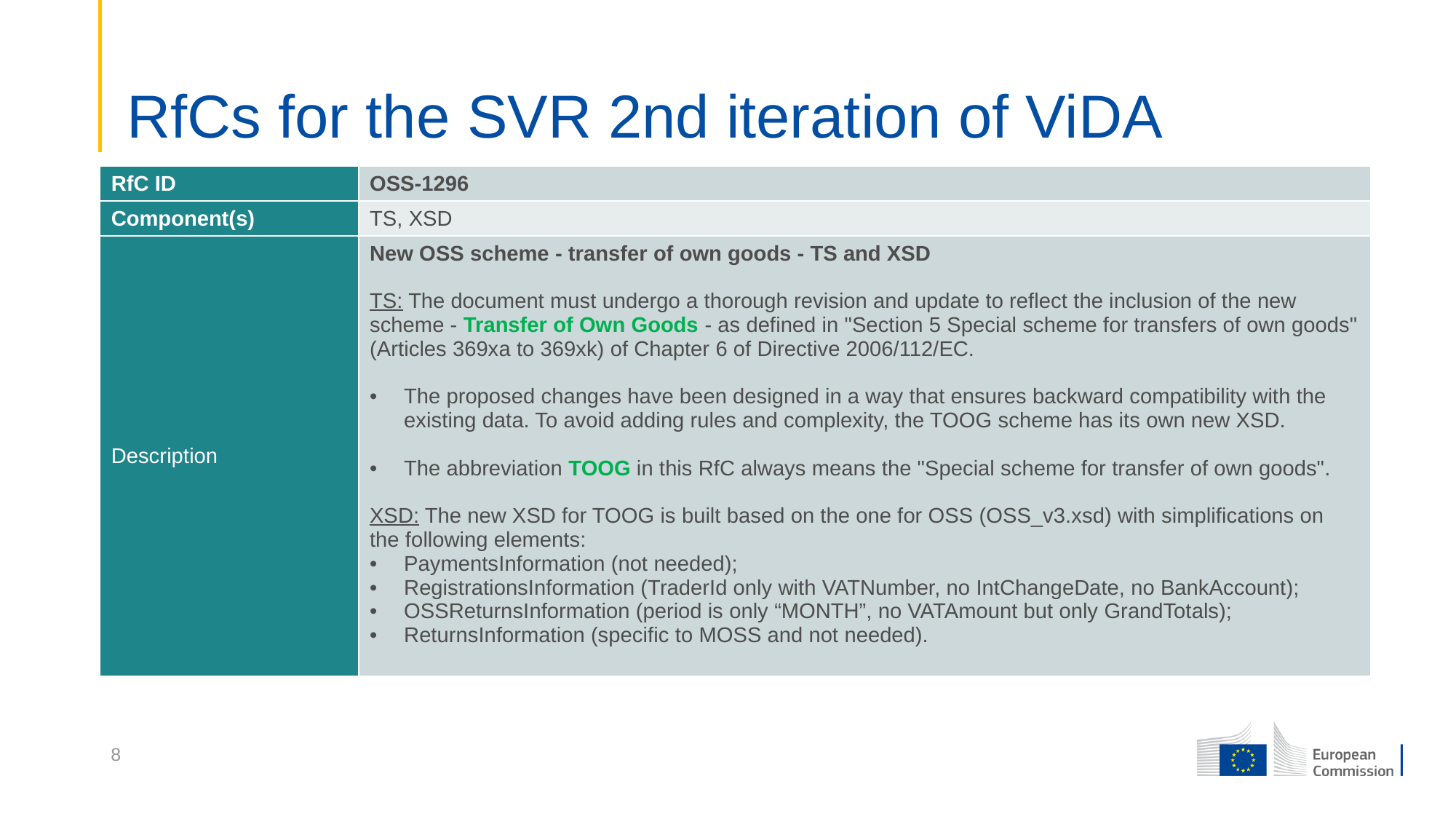

# RfCs for the SVR 2nd iteration of ViDA
| RfC ID | OSS-1296 |
| --- | --- |
| Component(s) | TS, XSD |
| Description | New OSS scheme - transfer of own goods - TS and XSD TS: The document must undergo a thorough revision and update to reflect the inclusion of the new scheme - Transfer of Own Goods - as defined in "Section 5 Special scheme for transfers of own goods" (Articles 369xa to 369xk) of Chapter 6 of Directive 2006/112/EC. The proposed changes have been designed in a way that ensures backward compatibility with the existing data. To avoid adding rules and complexity, the TOOG scheme has its own new XSD. The abbreviation TOOG in this RfC always means the "Special scheme for transfer of own goods". XSD: The new XSD for TOOG is built based on the one for OSS (OSS\_v3.xsd) with simplifications on the following elements: PaymentsInformation (not needed); RegistrationsInformation (TraderId only with VATNumber, no IntChangeDate, no BankAccount); OSSReturnsInformation (period is only “MONTH”, no VATAmount but only GrandTotals); ReturnsInformation (specific to MOSS and not needed). |
8